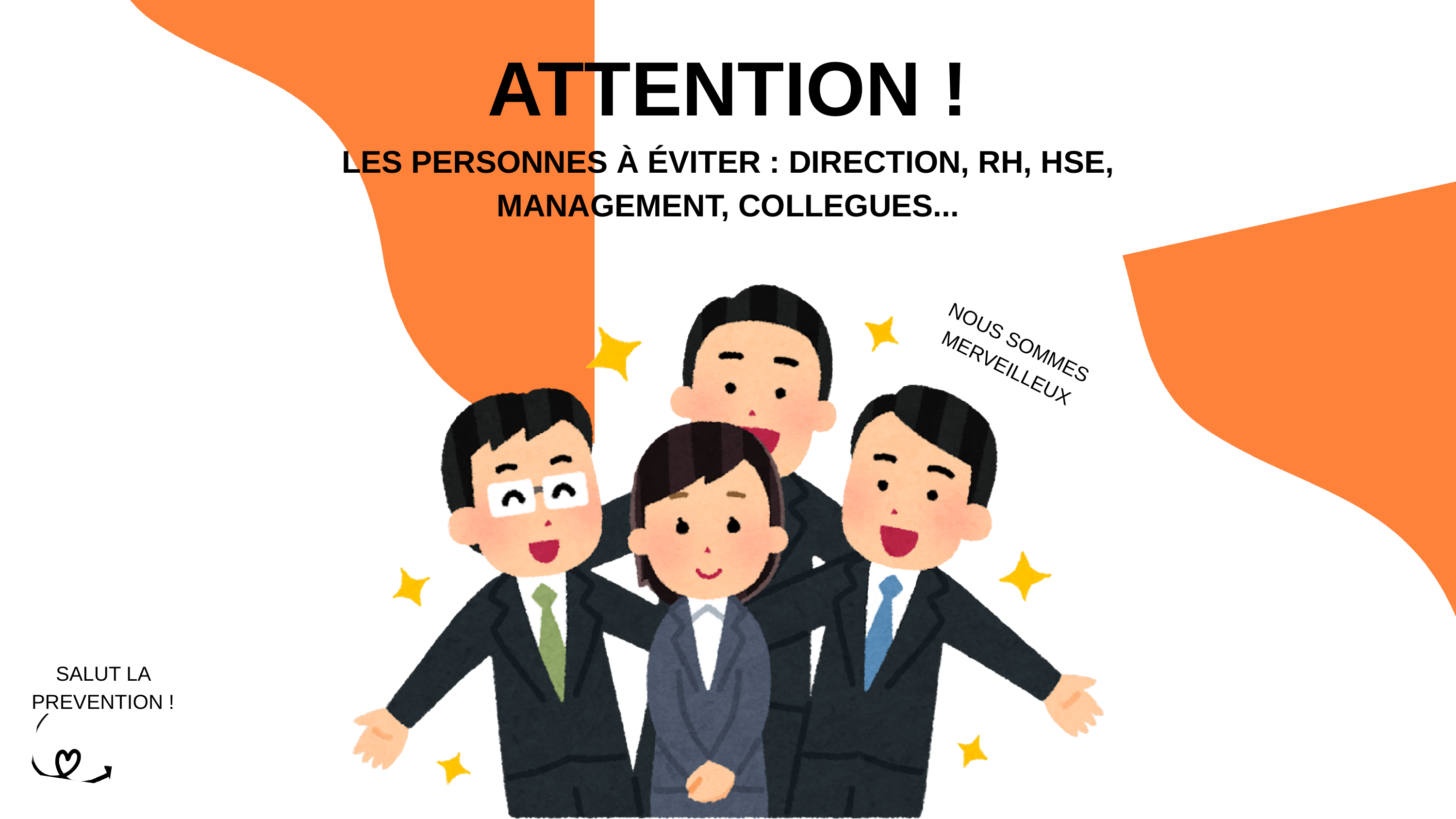

ATTENTION !
LES PERSONNES À ÉVITER : DIRECTION, RH, HSE, MANAGEMENT, COLLEGUES...

NOUS SOMMES MERVEILLEUX
SALUT LA PREVENTION !